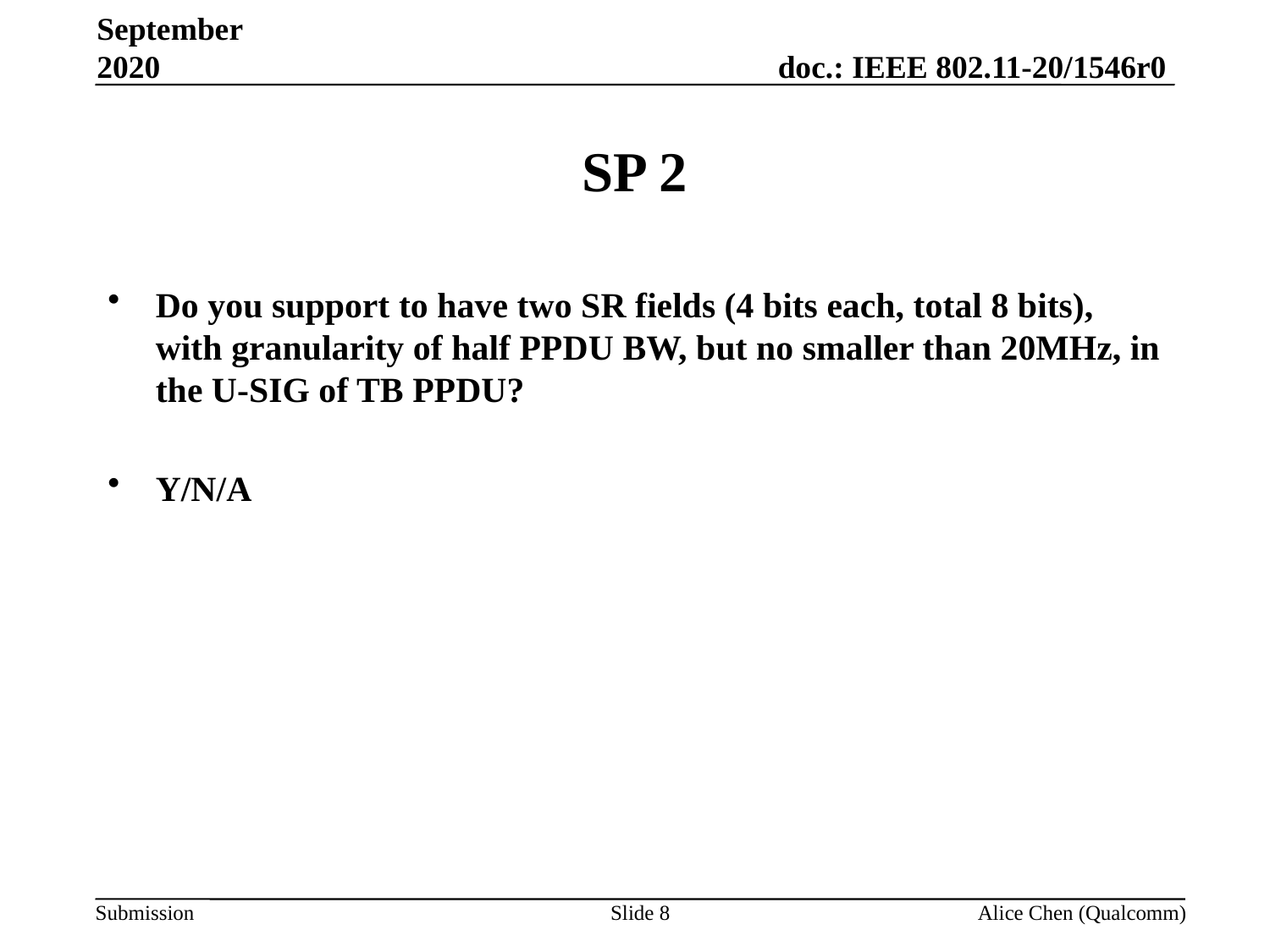

September 2020
# SP 2
Do you support to have two SR fields (4 bits each, total 8 bits), with granularity of half PPDU BW, but no smaller than 20MHz, in the U-SIG of TB PPDU?

Y/N/A

Slide 8
Alice Chen (Qualcomm)